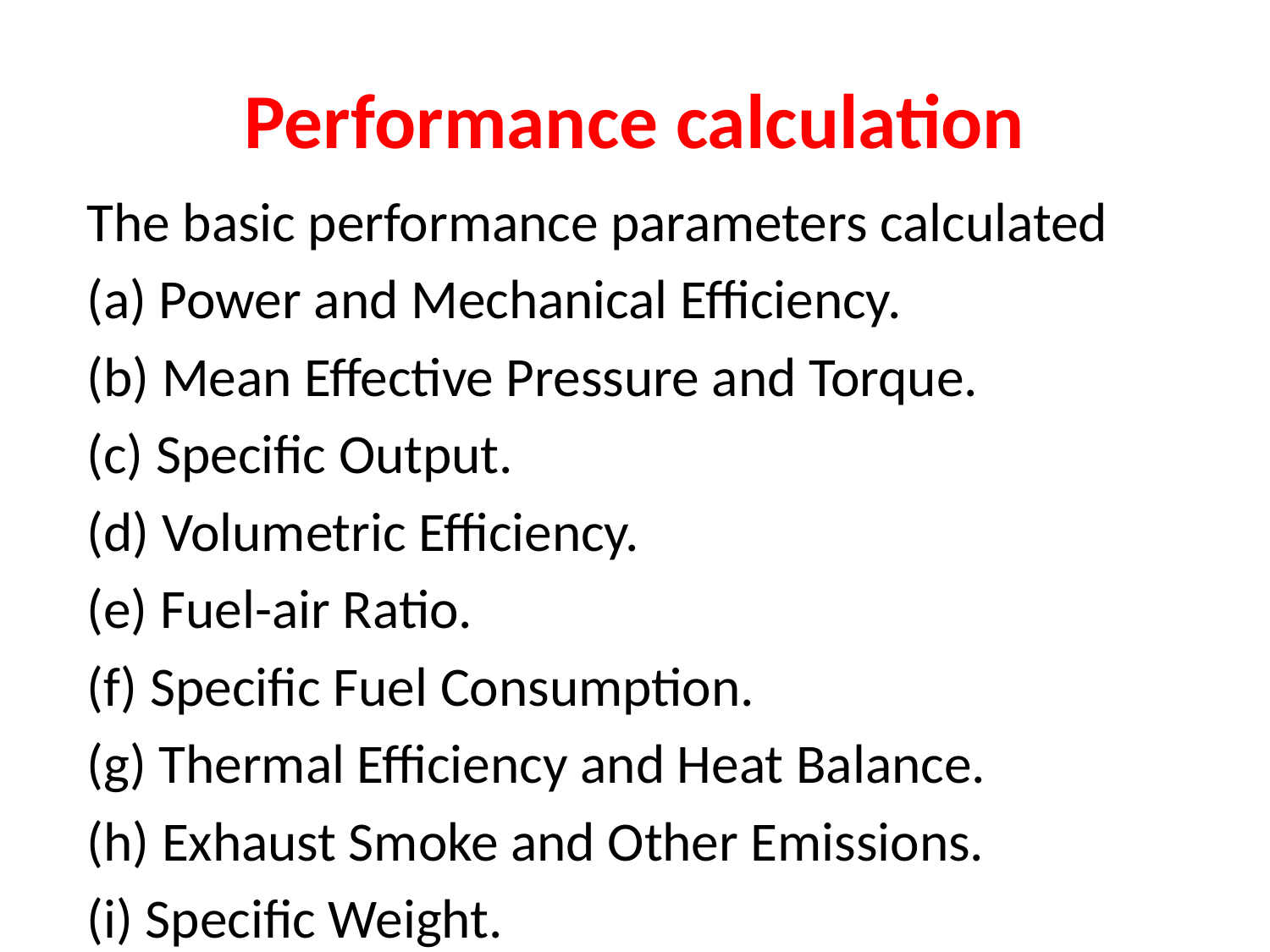

# Performance calculation
The basic performance parameters calculated
(a) Power and Mechanical Efficiency.
(b) Mean Effective Pressure and Torque.
(c) Specific Output.
(d) Volumetric Efficiency.
(e) Fuel-air Ratio.
(f) Specific Fuel Consumption.
(g) Thermal Efficiency and Heat Balance.
(h) Exhaust Smoke and Other Emissions.
(i) Specific Weight.